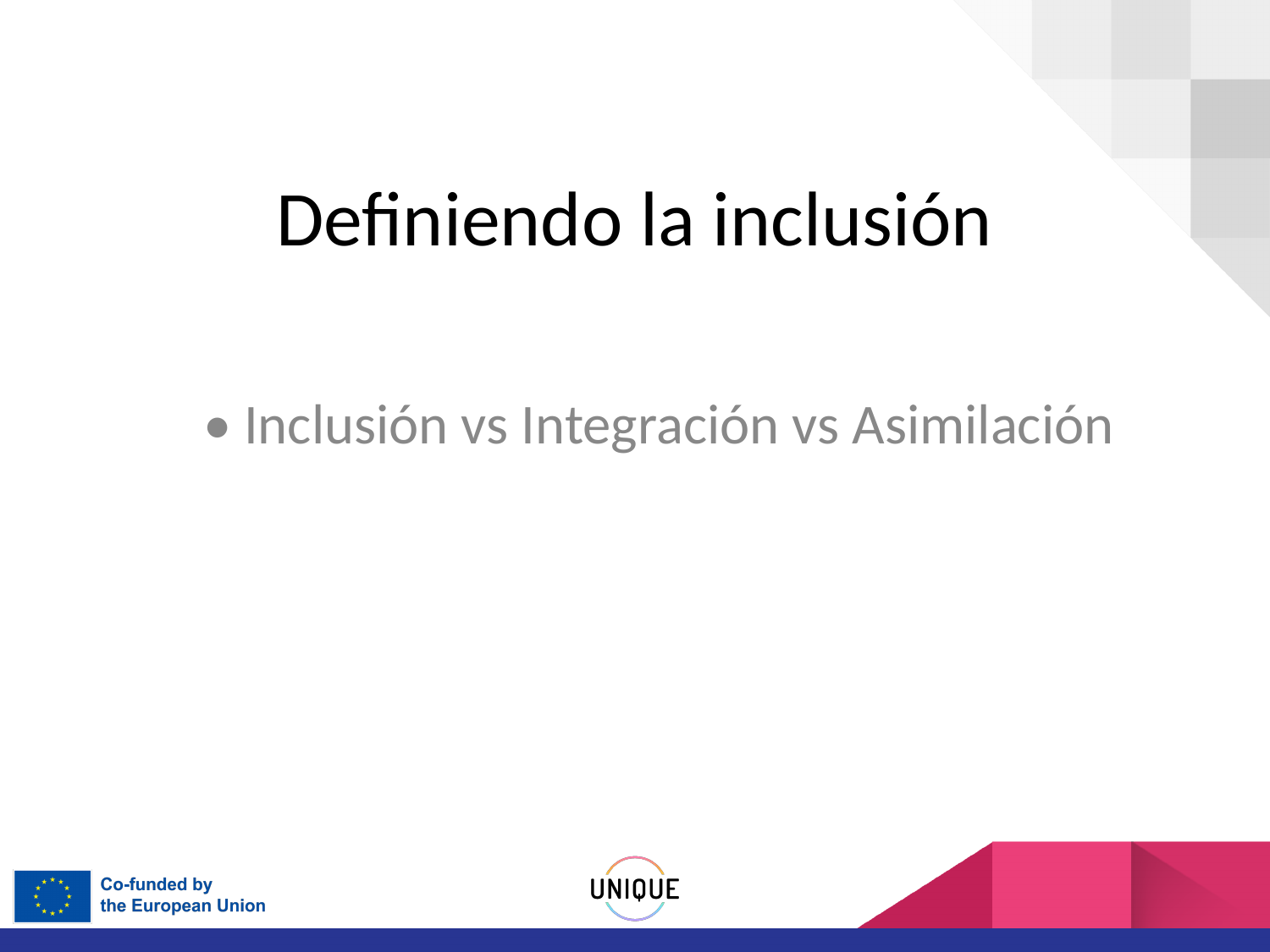

# Definiendo la inclusión
• Inclusión vs Integración vs Asimilación